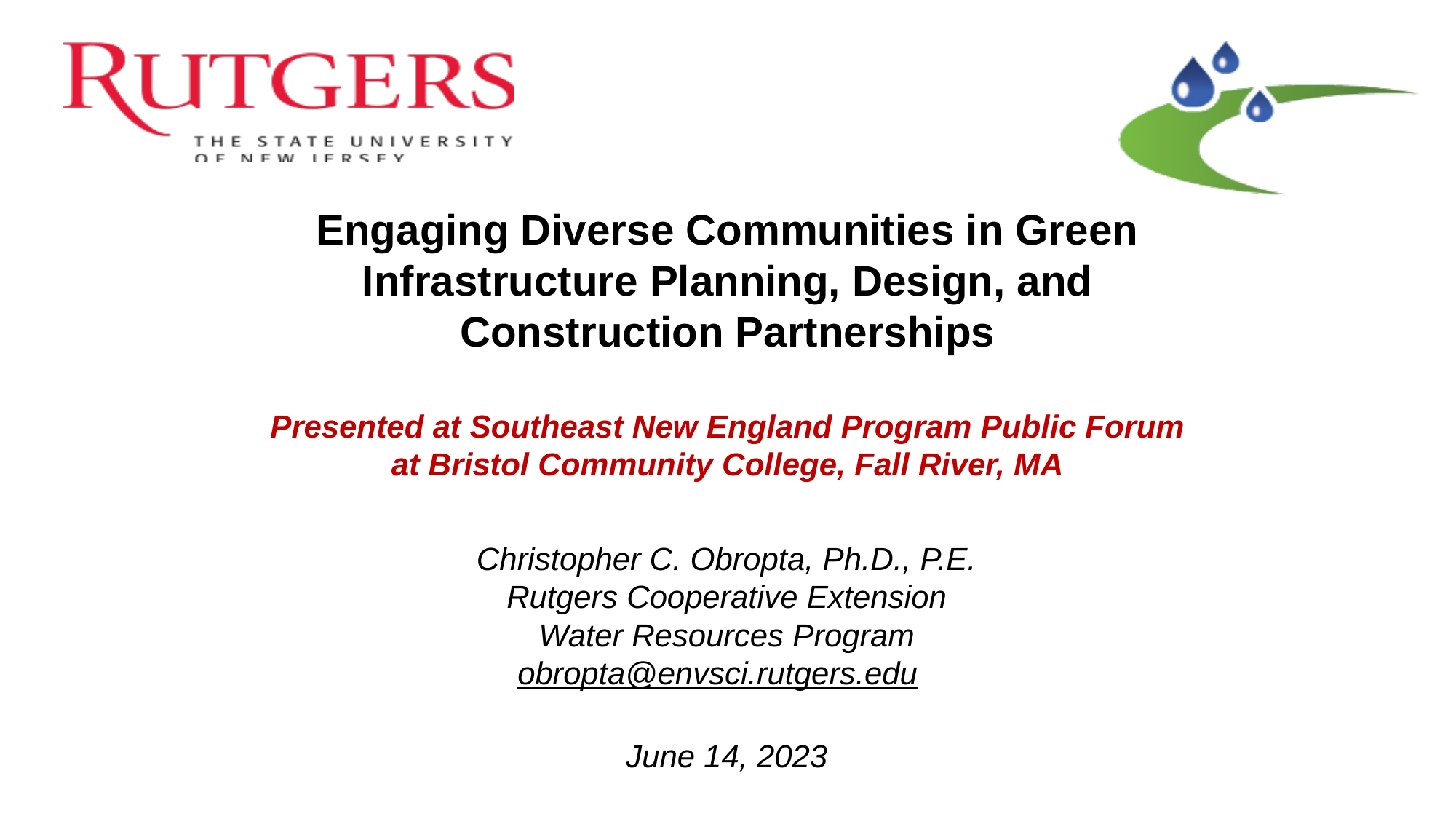

# Engaging Diverse Communities in Green Infrastructure Planning, Design, and Construction Partnerships Presented at Southeast New England Program Public Forum at Bristol Community College, Fall River, MA
Christopher C. Obropta, Ph.D., P.E.
Rutgers Cooperative Extension
Water Resources Program
obropta@envsci.rutgers.edu

June 14, 2023